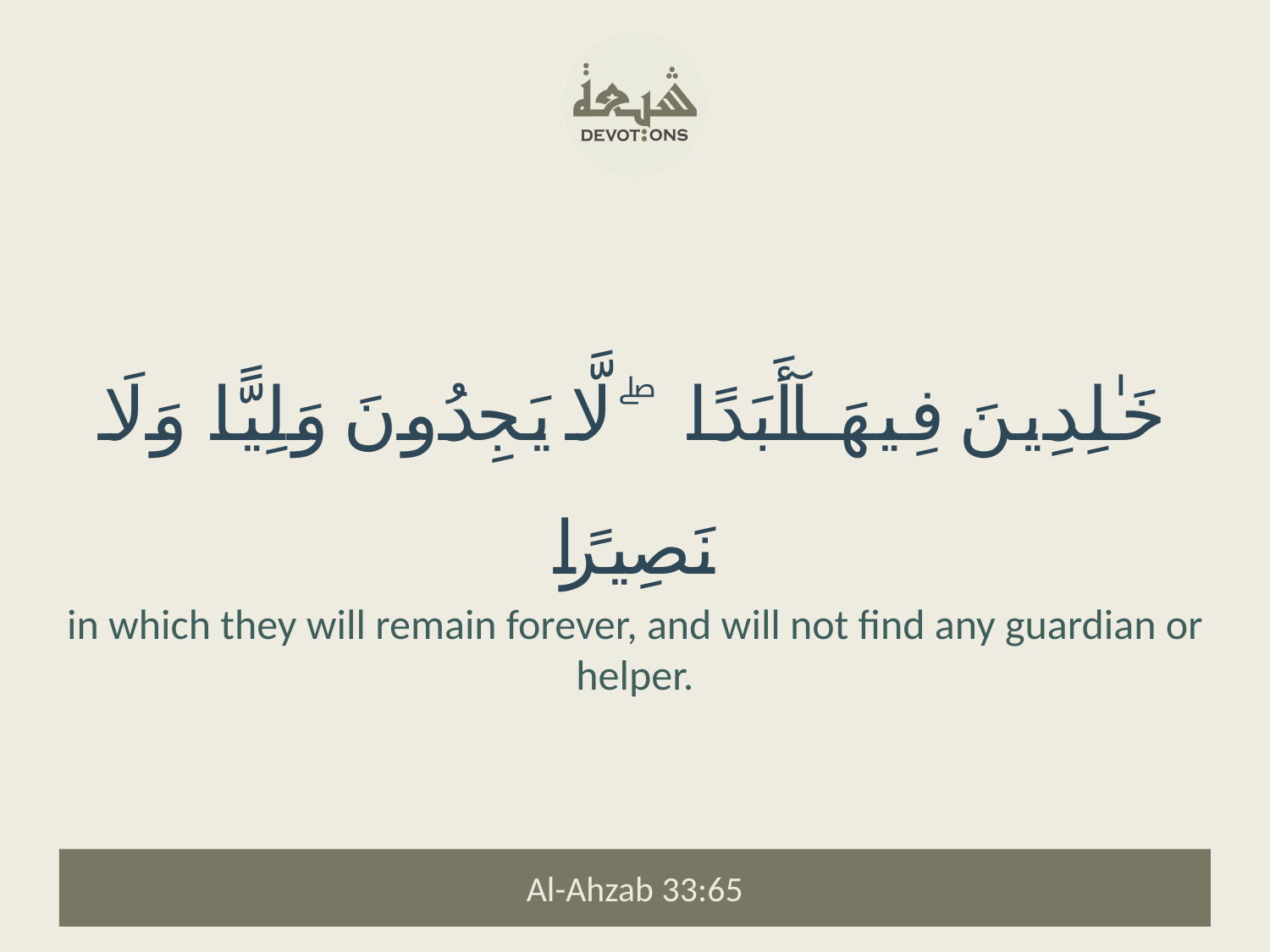

خَـٰلِدِينَ فِيهَآ أَبَدًا ۖ لَّا يَجِدُونَ وَلِيًّا وَلَا نَصِيرًا
in which they will remain forever, and will not find any guardian or helper.
Al-Ahzab 33:65